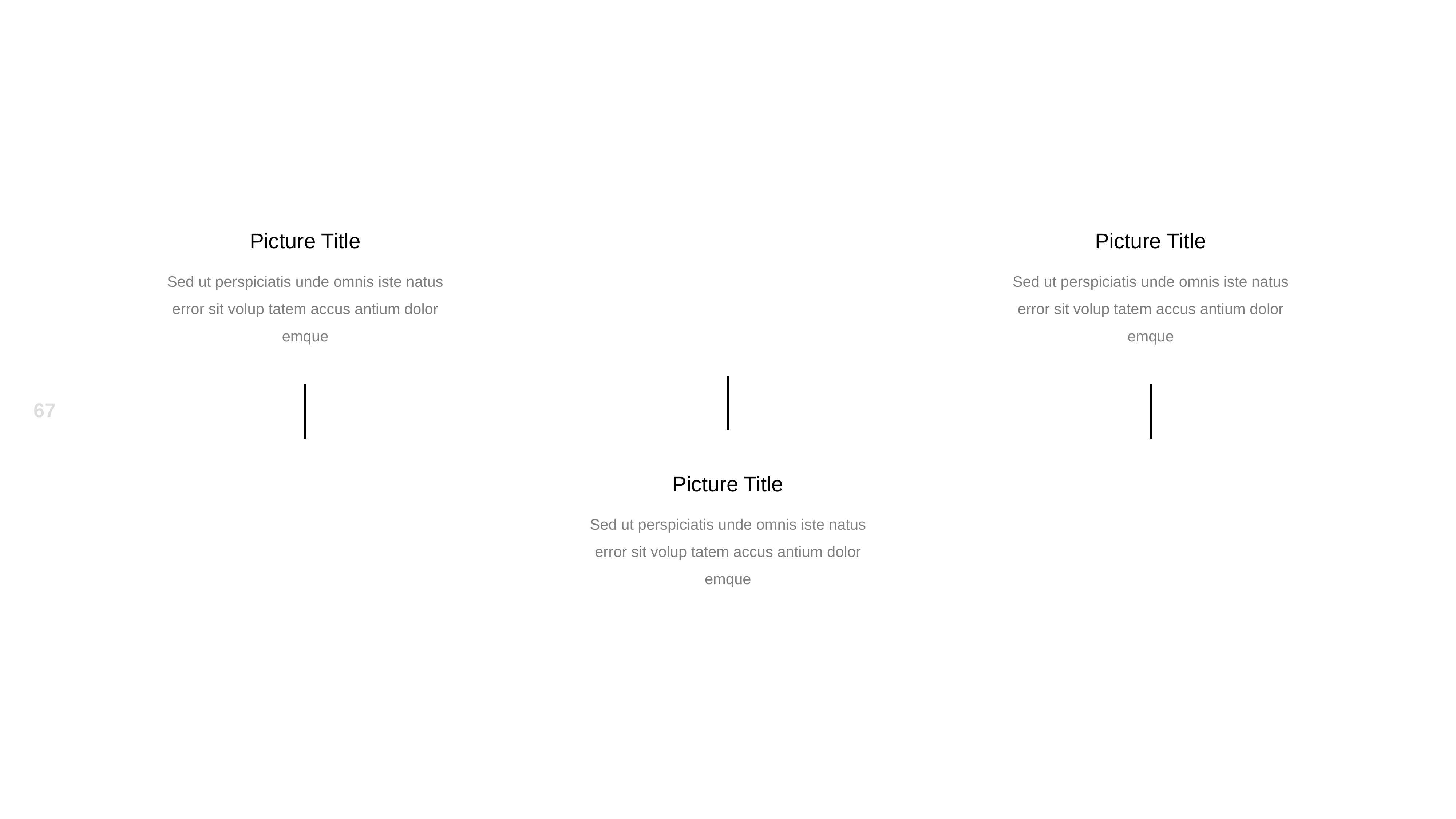

Picture Title
Sed ut perspiciatis unde omnis iste natus error sit volup tatem accus antium dolor emque
Picture Title
Sed ut perspiciatis unde omnis iste natus error sit volup tatem accus antium dolor emque

Picture Title
Sed ut perspiciatis unde omnis iste natus error sit volup tatem accus antium dolor emque